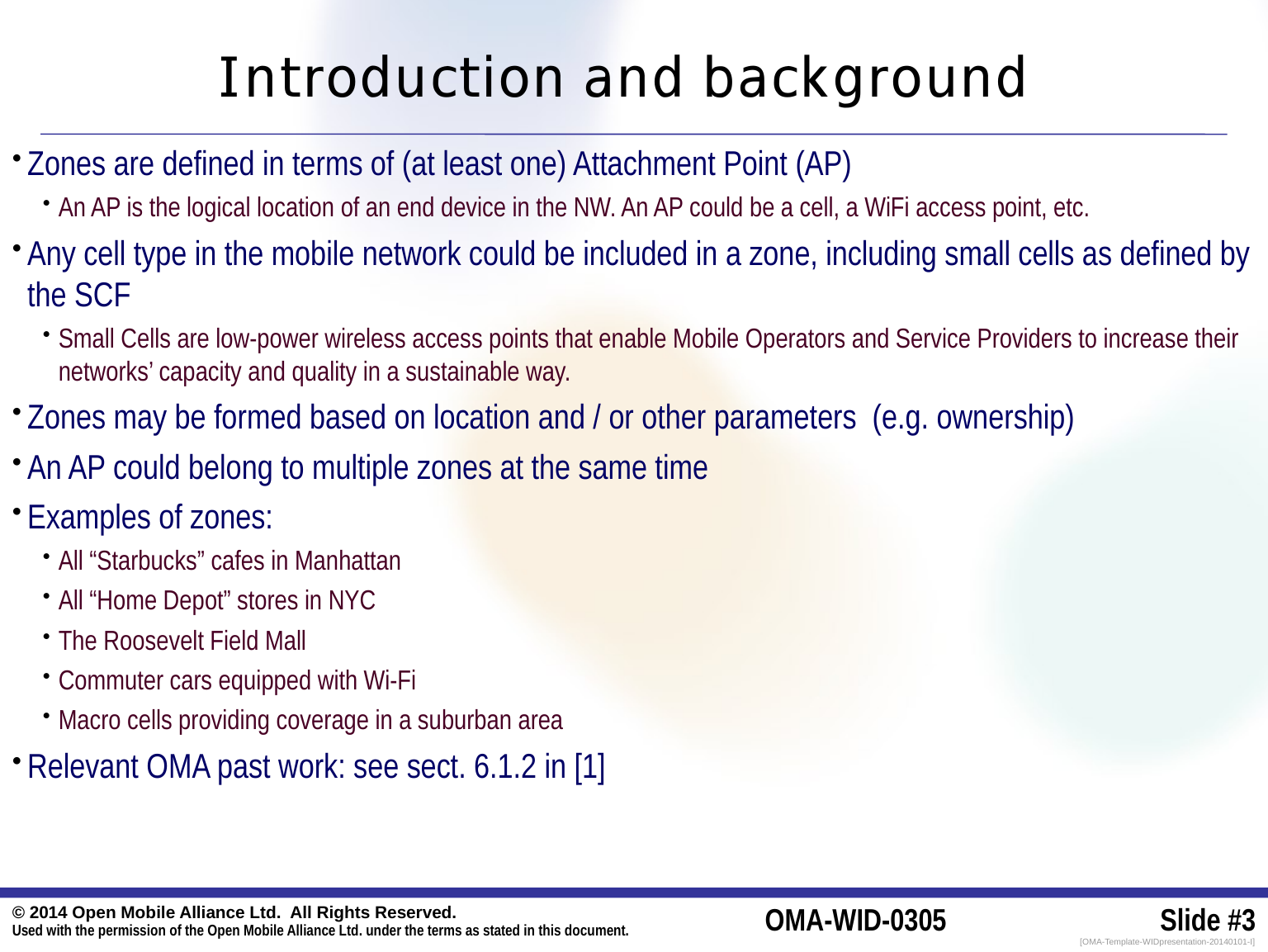

# Introduction and background
Zones are defined in terms of (at least one) Attachment Point (AP)
An AP is the logical location of an end device in the NW. An AP could be a cell, a WiFi access point, etc.
Any cell type in the mobile network could be included in a zone, including small cells as defined by the SCF
Small Cells are low-power wireless access points that enable Mobile Operators and Service Providers to increase their networks’ capacity and quality in a sustainable way.
Zones may be formed based on location and / or other parameters  (e.g. ownership)
An AP could belong to multiple zones at the same time
Examples of zones:
All “Starbucks” cafes in Manhattan
All “Home Depot” stores in NYC
The Roosevelt Field Mall
Commuter cars equipped with Wi-Fi
Macro cells providing coverage in a suburban area
Relevant OMA past work: see sect. 6.1.2 in [1]